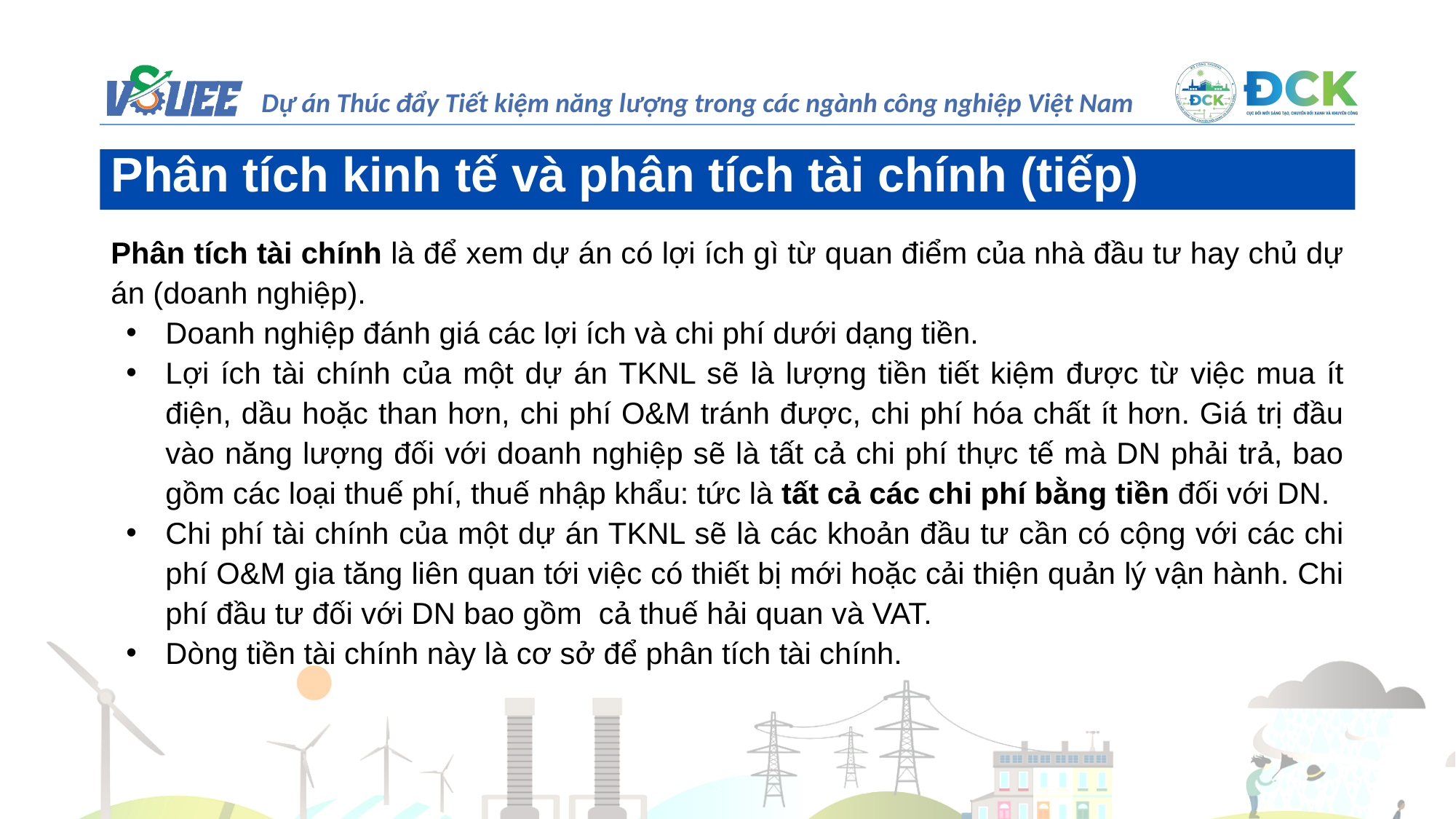

Phân tích kinh tế và phân tích tài chính (tiếp)
Phân tích tài chính là để xem dự án có lợi ích gì từ quan điểm của nhà đầu tư hay chủ dự án (doanh nghiệp).
Doanh nghiệp đánh giá các lợi ích và chi phí dưới dạng tiền.
Lợi ích tài chính của một dự án TKNL sẽ là lượng tiền tiết kiệm được từ việc mua ít điện, dầu hoặc than hơn, chi phí O&M tránh được, chi phí hóa chất ít hơn. Giá trị đầu vào năng lượng đối với doanh nghiệp sẽ là tất cả chi phí thực tế mà DN phải trả, bao gồm các loại thuế phí, thuế nhập khẩu: tức là tất cả các chi phí bằng tiền đối với DN.
Chi phí tài chính của một dự án TKNL sẽ là các khoản đầu tư cần có cộng với các chi phí O&M gia tăng liên quan tới việc có thiết bị mới hoặc cải thiện quản lý vận hành. Chi phí đầu tư đối với DN bao gồm  cả thuế hải quan và VAT.
Dòng tiền tài chính này là cơ sở để phân tích tài chính.